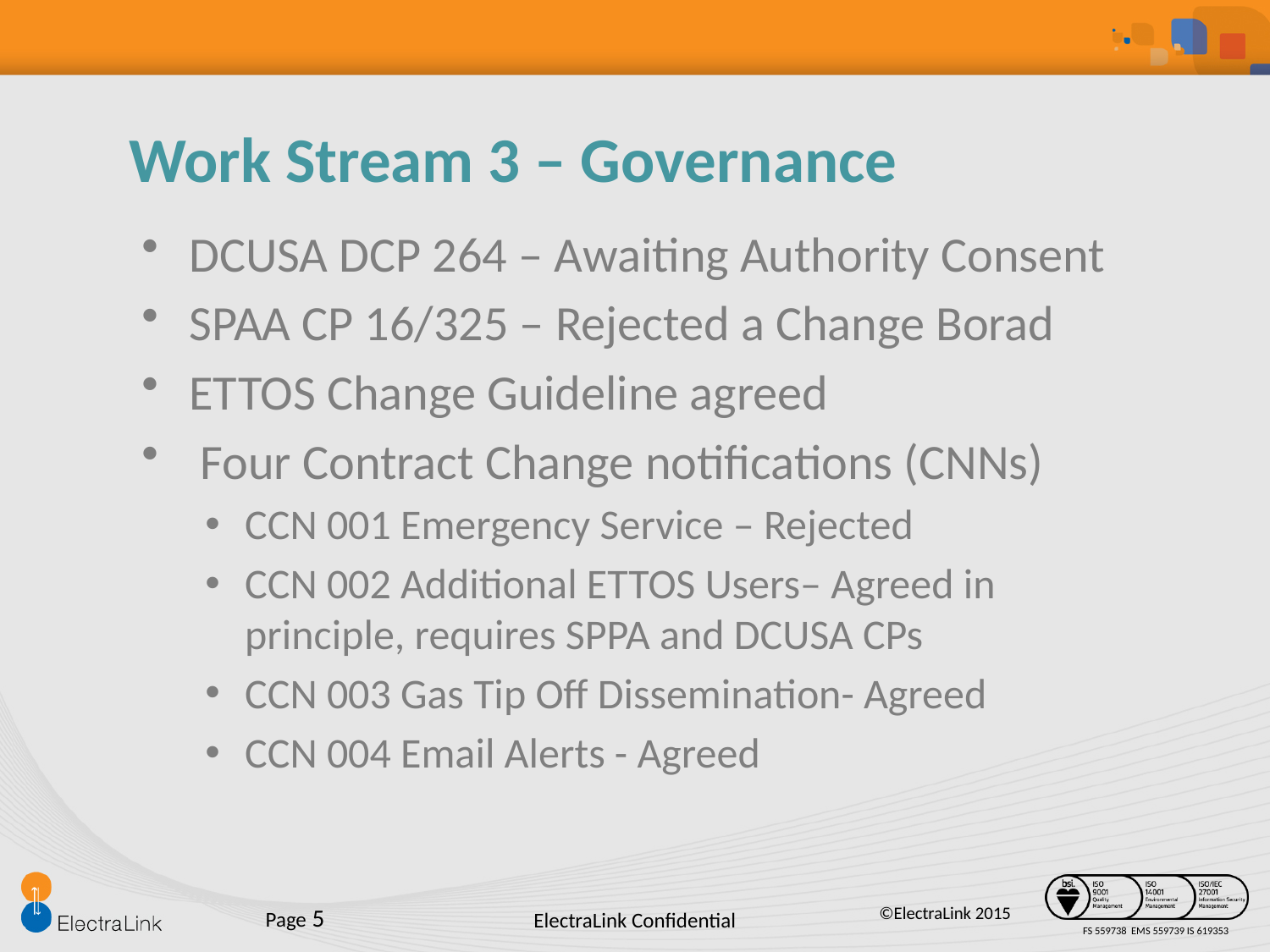

Work Stream 3 – Governance

DCUSA DCP 264 – Awaiting Authority Consent
SPAA CP 16/325 – Rejected a Change Borad
ETTOS Change Guideline agreed
 Four Contract Change notifications (CNNs)
CCN 001 Emergency Service – Rejected
CCN 002 Additional ETTOS Users– Agreed in principle, requires SPPA and DCUSA CPs
CCN 003 Gas Tip Off Dissemination- Agreed
CCN 004 Email Alerts - Agreed